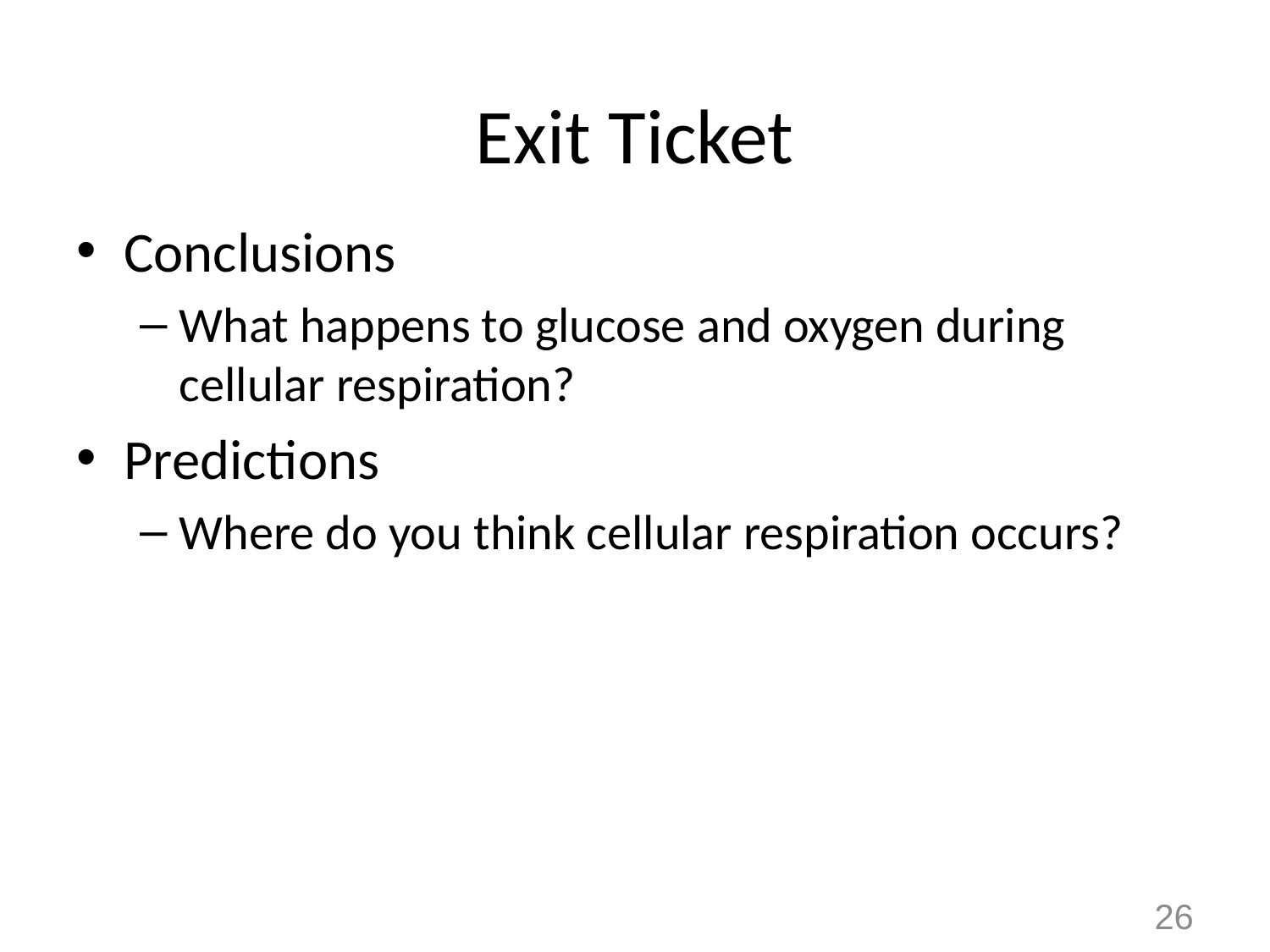

# Exit Ticket
Conclusions
What happens to glucose and oxygen during cellular respiration?
Predictions
Where do you think cellular respiration occurs?
26